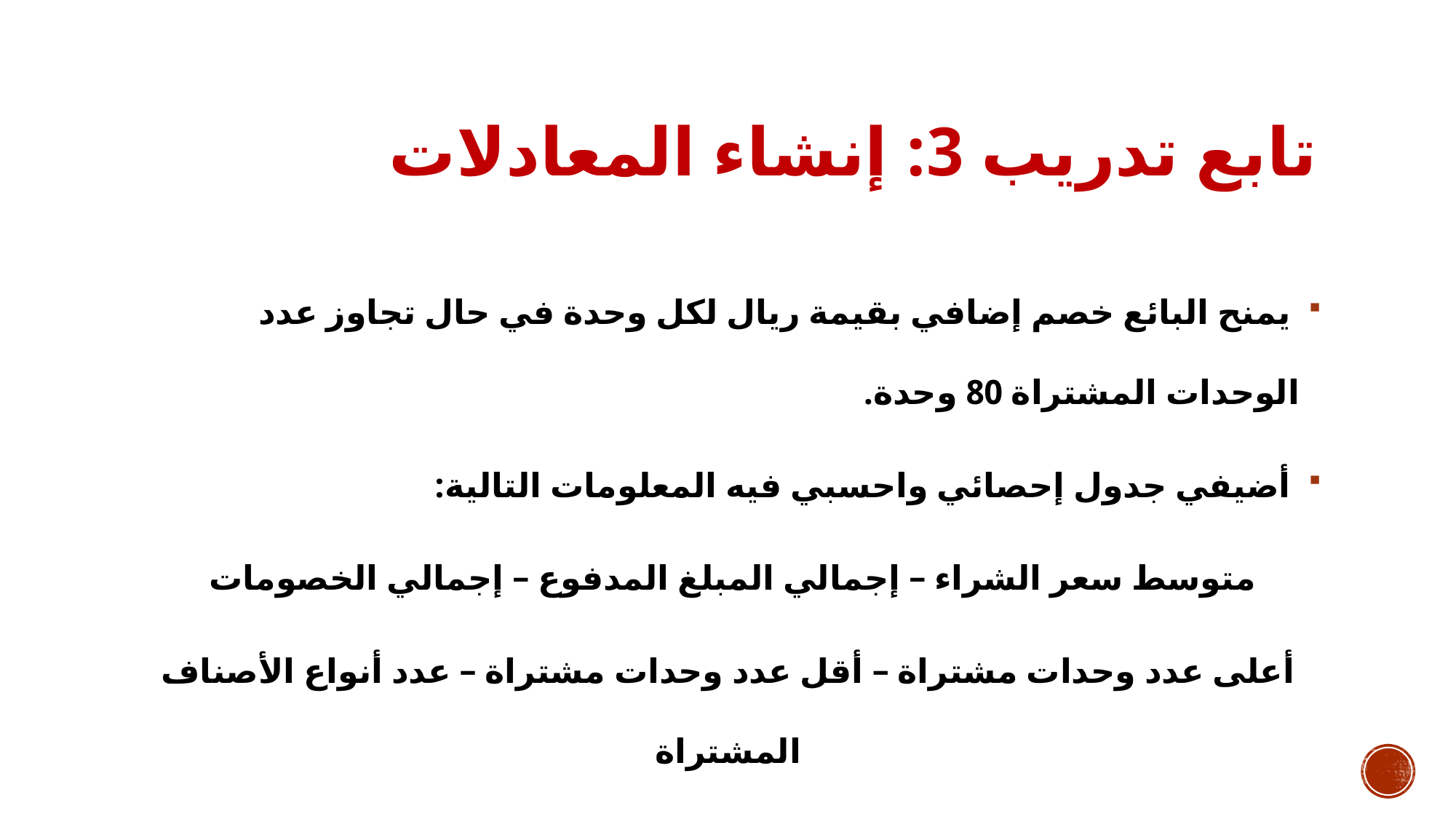

# تابع تدريب 3: إنشاء المعادلات
 يمنح البائع خصم إضافي بقيمة ريال لكل وحدة في حال تجاوز عدد الوحدات المشتراة 80 وحدة.
 أضيفي جدول إحصائي واحسبي فيه المعلومات التالية:
متوسط سعر الشراء – إجمالي المبلغ المدفوع – إجمالي الخصومات
أعلى عدد وحدات مشتراة – أقل عدد وحدات مشتراة – عدد أنواع الأصناف المشتراة